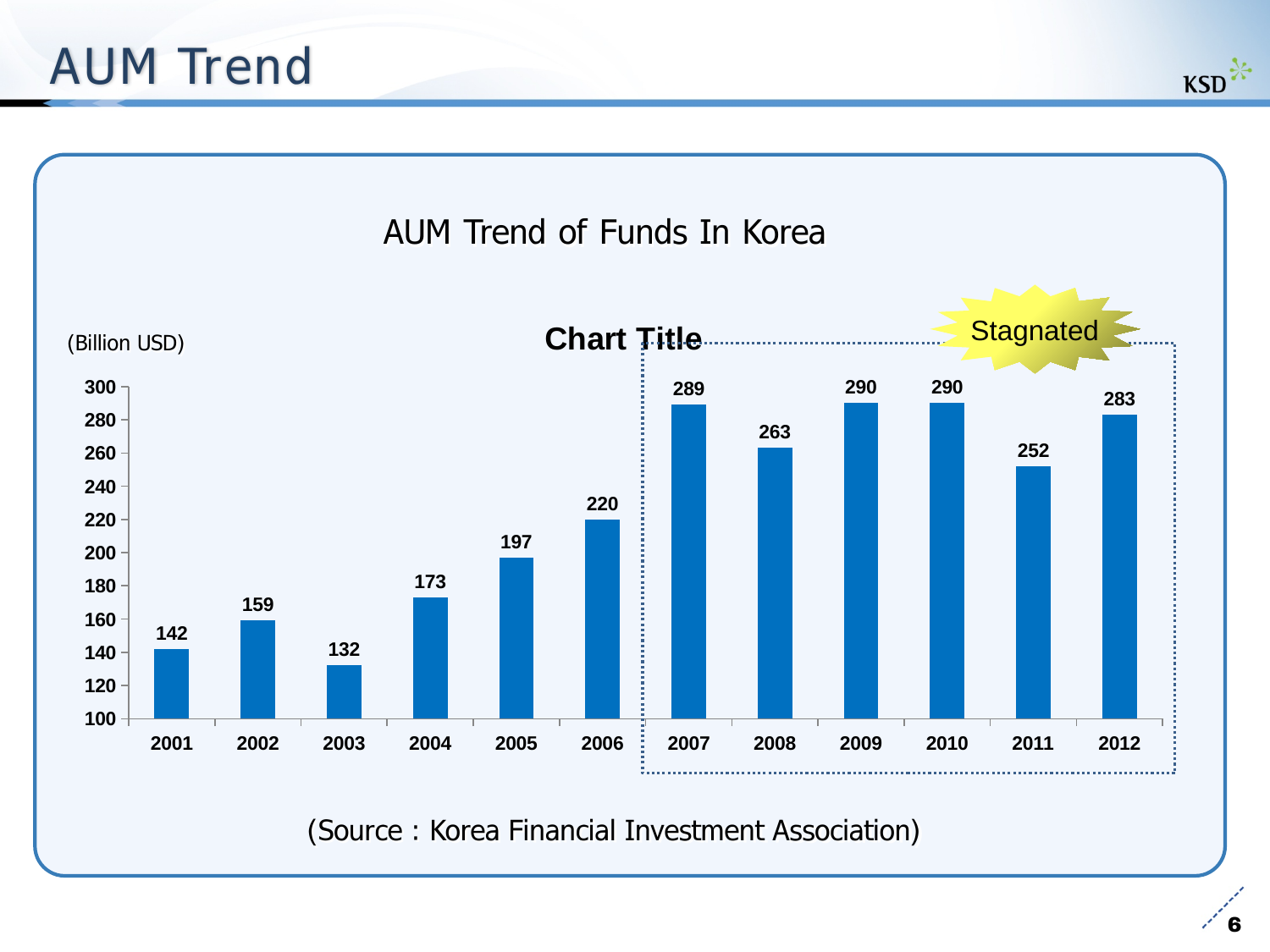

AUM Trend

AUM Trend of Funds In Korea
Stagnated

### Chart:

| Category |  |
|---|---|
| 2001 | 142.0 |
| 2002 | 159.0 |
| 2003 | 132.0 |
| 2004 | 173.0 |
| 2005 | 197.0 |
| 2006 | 220.0 |
| 2007 | 289.0 |
| 2008 | 263.0 |
| 2009 | 290.0 |
| 2010 | 290.0 |
| 2011 | 252.0 |
| 2012 | 283.0 |
(Billion USD)

(Source : Korea Financial Investment Association)
6